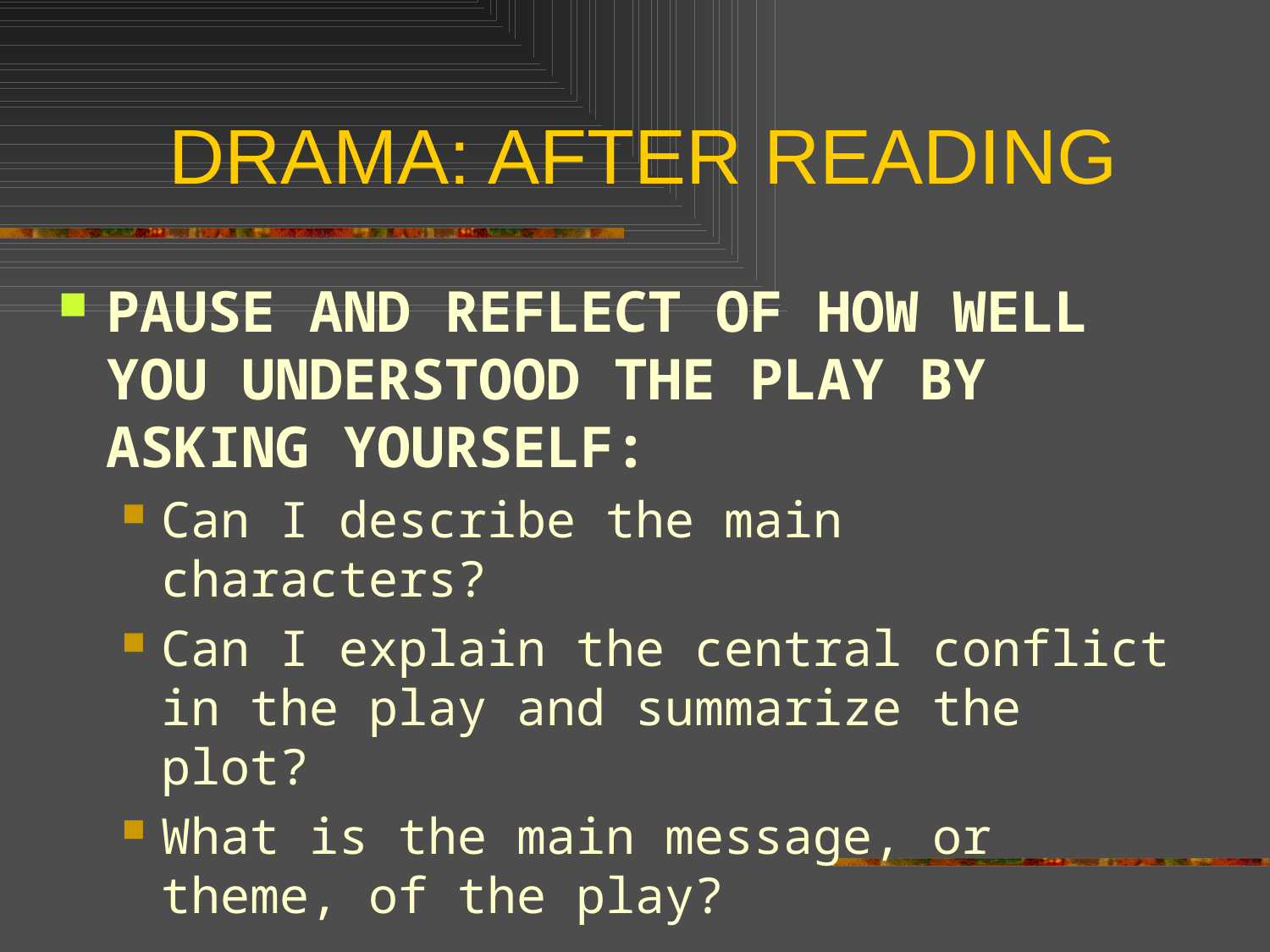

# DRAMA: AFTER READING
PAUSE AND REFLECT OF HOW WELL YOU UNDERSTOOD THE PLAY BY ASKING YOURSELF:
Can I describe the main characters?
Can I explain the central conflict in the play and summarize the plot?
What is the main message, or theme, of the play?